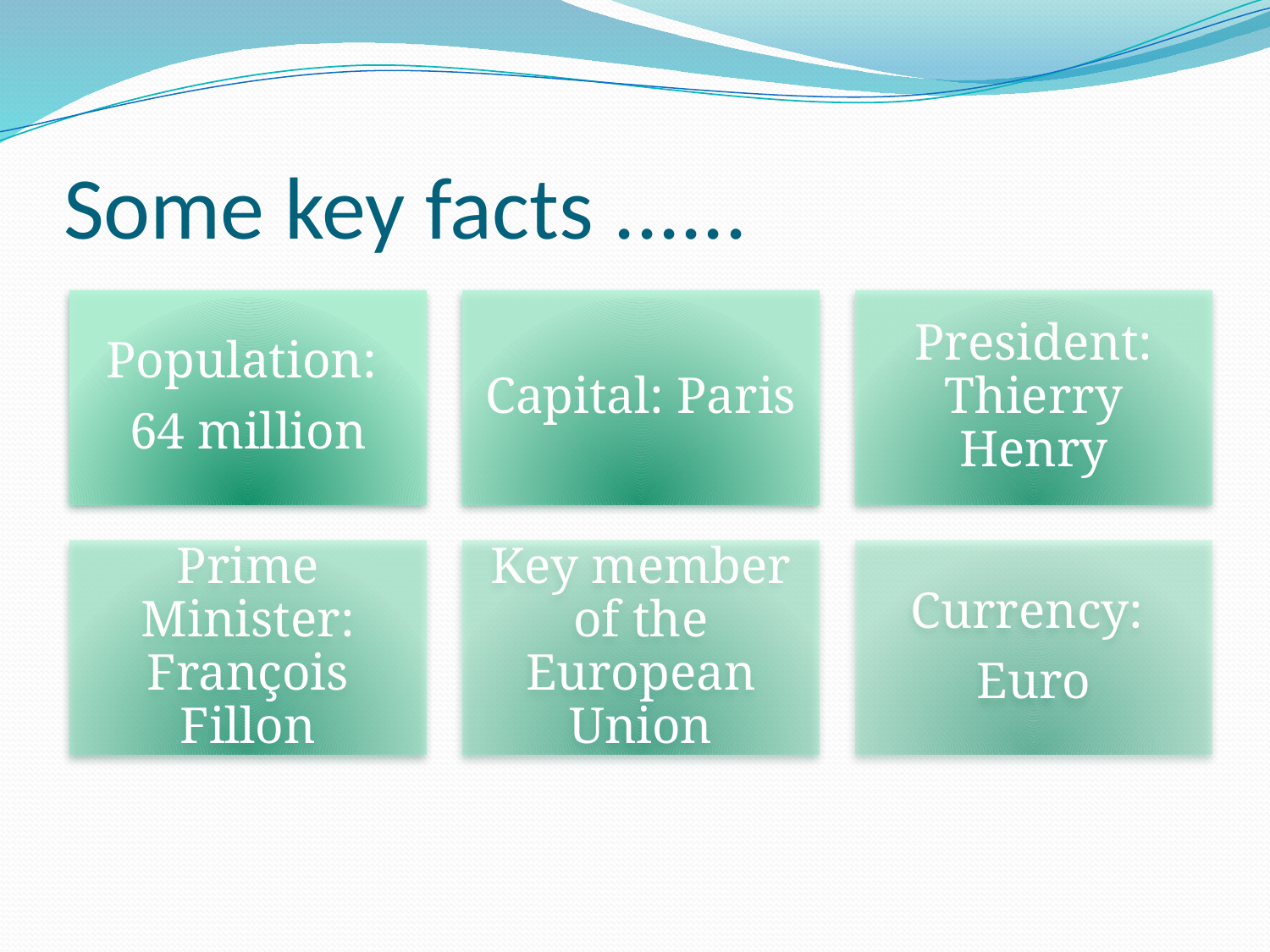

# Some key facts ......
Population:
64 million
Capital: Paris
President: Thierry Henry
Prime Minister: François Fillon
Key member of the European Union
Currency:
Euro